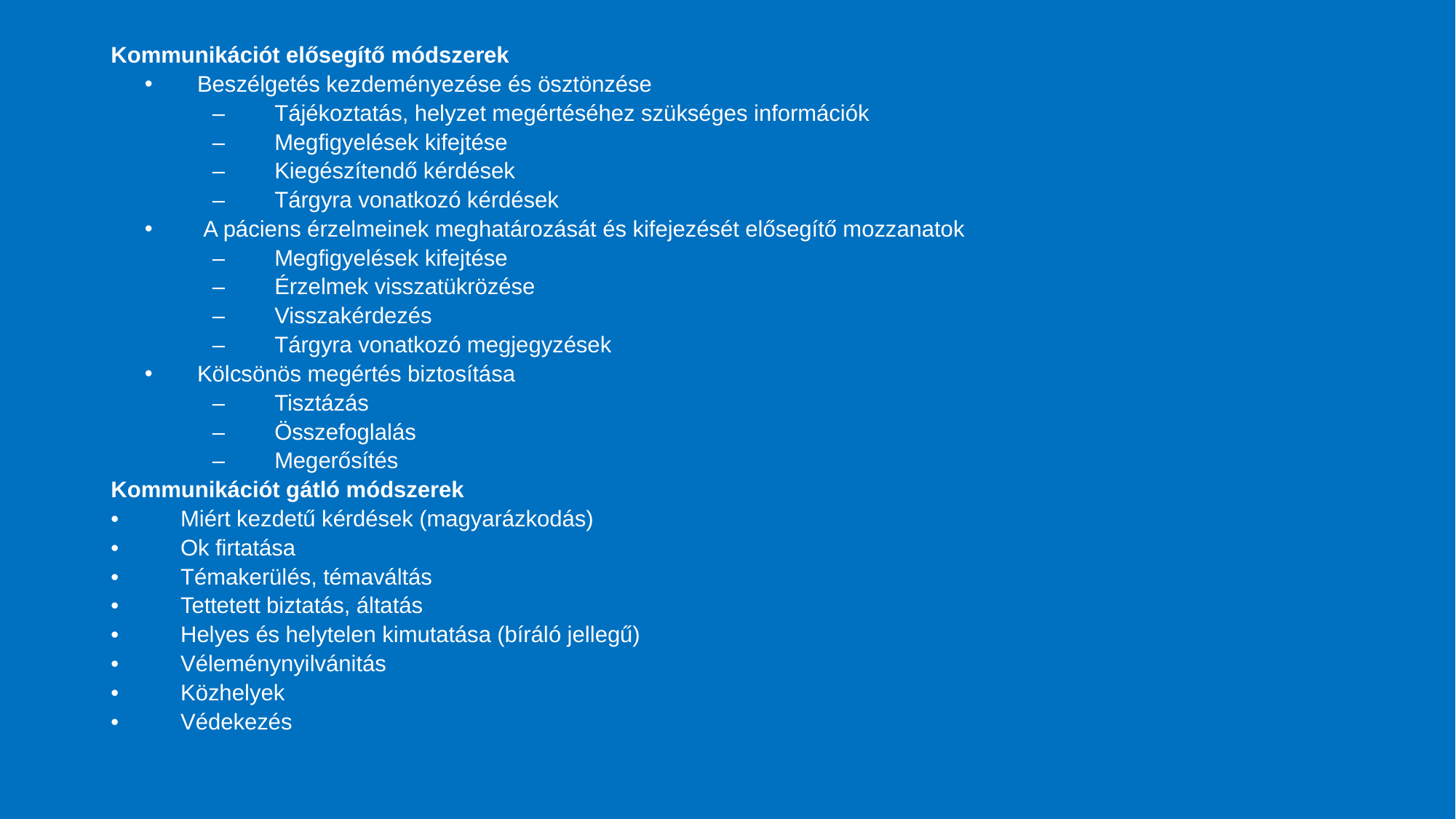

Kommunikációt elősegítő módszerek
   Beszélgetés kezdeményezése és ösztönzése
–        Tájékoztatás, helyzet megértéséhez szükséges információk
–        Megfigyelések kifejtése
–        Kiegészítendő kérdések
–        Tárgyra vonatkozó kérdések
    A páciens érzelmeinek meghatározását és kifejezését elősegítő mozzanatok
–        Megfigyelések kifejtése
–        Érzelmek visszatükrözése
–        Visszakérdezés
–        Tárgyra vonatkozó megjegyzések
   Kölcsönös megértés biztosítása
–        Tisztázás
–        Összefoglalás
–        Megerősítés
Kommunikációt gátló módszerek
•          Miért kezdetű kérdések (magyarázkodás)
•          Ok firtatása
•          Témakerülés, témaváltás
•          Tettetett biztatás, áltatás
•          Helyes és helytelen kimutatása (bíráló jellegű)
•          Véleménynyilvánitás
•          Közhelyek
•          Védekezés